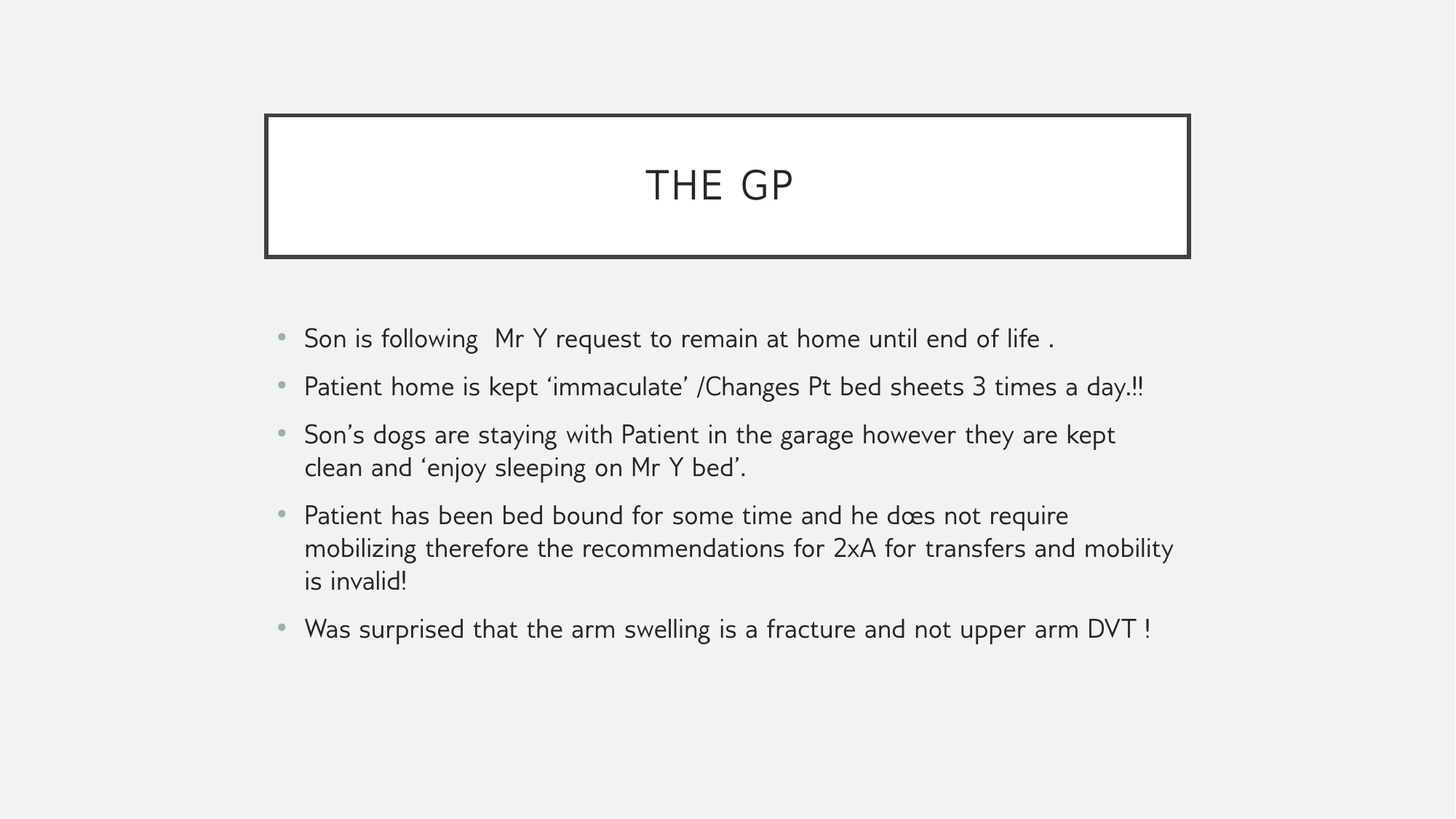

# The GP
Son is following  Mr Y request to remain at home until end of life .
Patient home is kept ‘immaculate’ /Changes Pt bed sheets 3 times a day.!!
Son’s dogs are staying with Patient in the garage however they are kept clean and ‘enjoy sleeping on Mr Y bed’.
Patient has been bed bound for some time and he does not require mobilizing therefore the recommendations for 2xA for transfers and mobility is invalid!
Was surprised that the arm swelling is a fracture and not upper arm DVT !